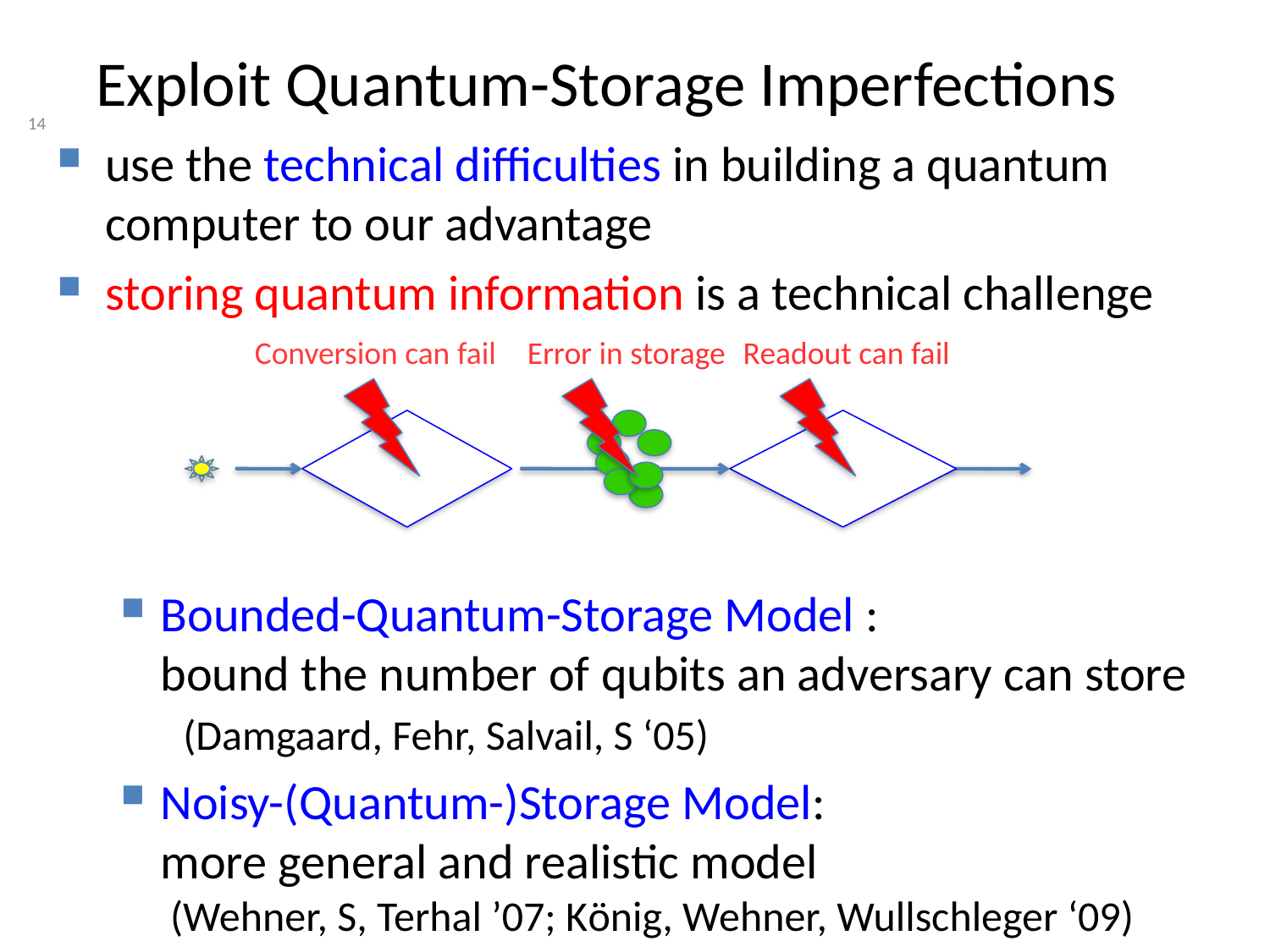

# Exploit Quantum-Storage Imperfections
use the technical difficulties in building a quantum computer to our advantage
storing quantum information is a technical challenge

Bounded-Quantum-Storage Model :
bound the number of qubits an adversary can store
  (Damgaard, Fehr, Salvail, S ‘05)
Noisy-(Quantum-)Storage Model:
more general and realistic model
 (Wehner, S, Terhal ’07; König, Wehner, Wullschleger ‘09)

Conversion can fail
Error in storage
Readout can fail